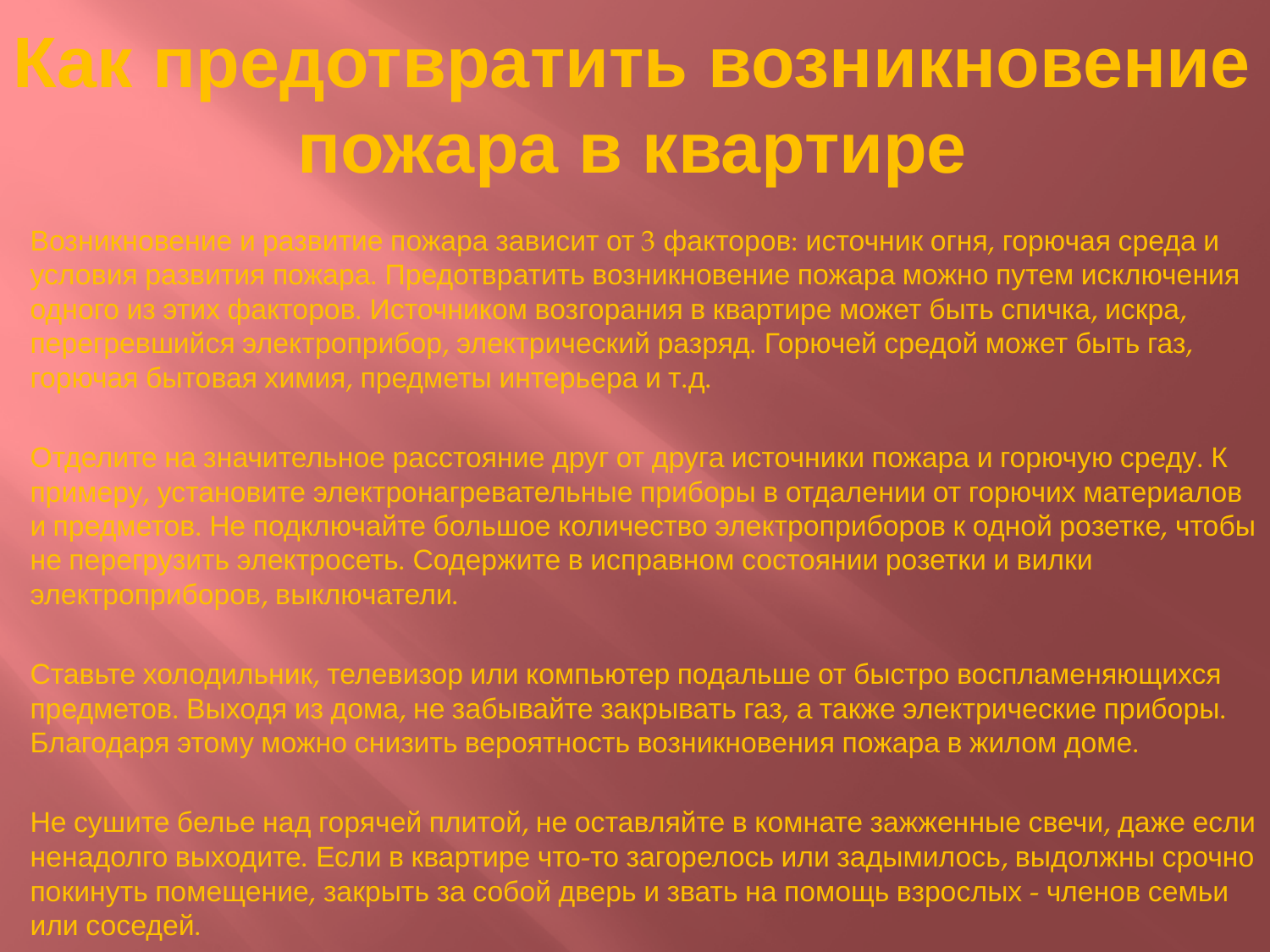

# Как предотвратить возникновение пожара в квартире

Возникновение и развитие пожара зависит от 3 факторов: источник огня, горючая среда и условия развития пожара. Предотвратить возникновение пожара можно путем исключения одного из этих факторов. Источником возгорания в квартире может быть спичка, искра, перегревшийся электроприбор, электрический разряд. Горючей средой может быть газ, горючая бытовая химия, предметы интерьера и т.д.

Отделите на значительное расстояние друг от друга источники пожара и горючую среду. К примеру, установите электронагревательные приборы в отдалении от горючих материалов и предметов. Не подключайте большое количество электроприборов к одной ро­зетке, чтобы не перегрузить электросеть. Содержите в исправном состоянии розетки и вилки электроприборов, выключатели.

Ставьте холодильник, телевизор или компьютер подальше от быстро воспламеняющихся предметов. Выходя из дома, не забывайте закрывать газ, а также электрические приборы. Благодаря этому можно снизить вероятность возникновения пожара в жилом доме.

Не сушите белье над горячей плитой, не оставляйте в комнате зажженные свечи, даже если ненадолго выходите. Если в квартире что-то загорелось или задымилось, выдолжны срочно покинуть помещение, закрыть за собой дверь и звать на помощь взрослых - членов семьи или соседей.